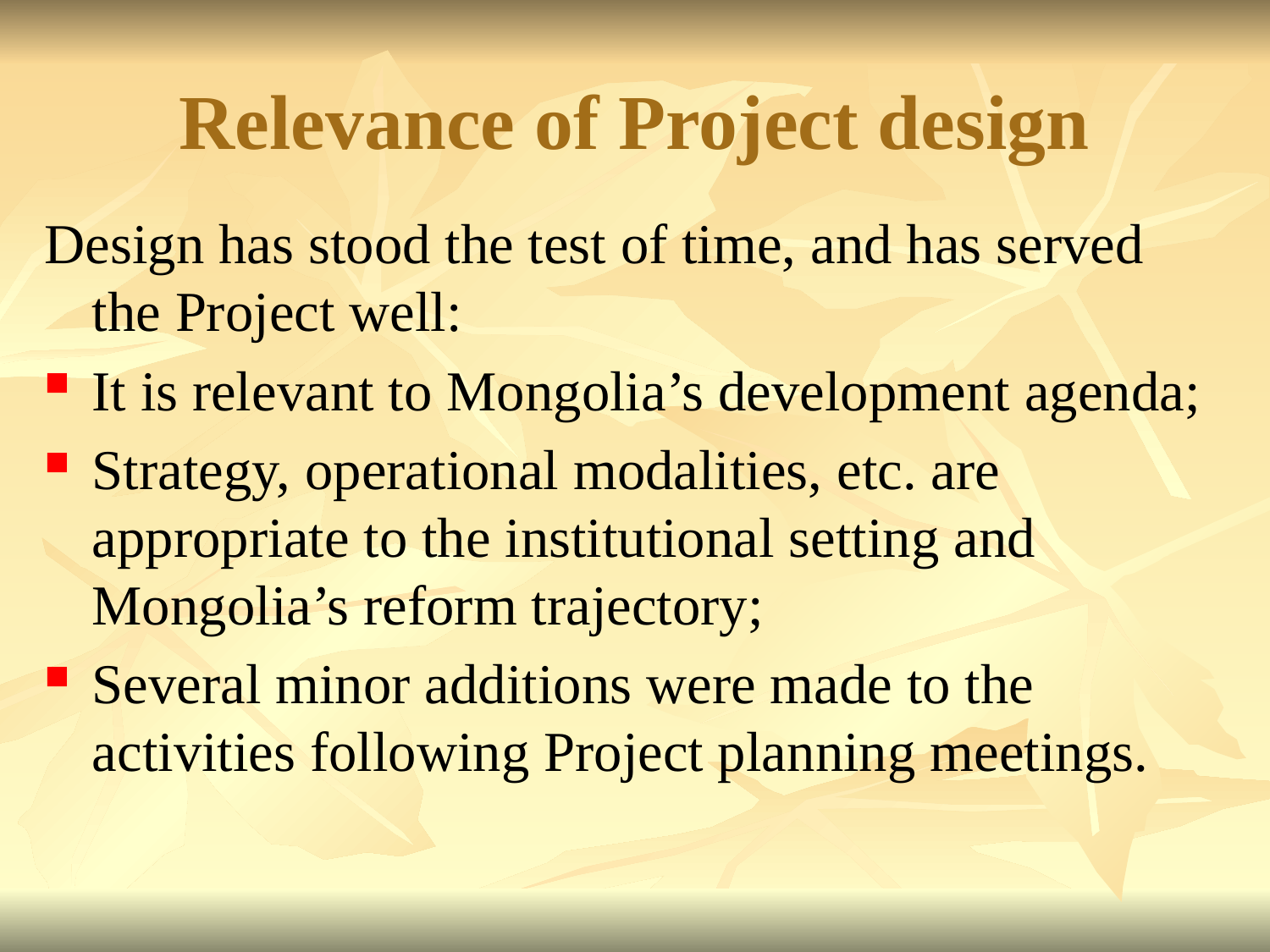

# Relevance of Project design
Design has stood the test of time, and has served the Project well:
It is relevant to Mongolia’s development agenda;
Strategy, operational modalities, etc. are appropriate to the institutional setting and Mongolia’s reform trajectory;
Several minor additions were made to the activities following Project planning meetings.